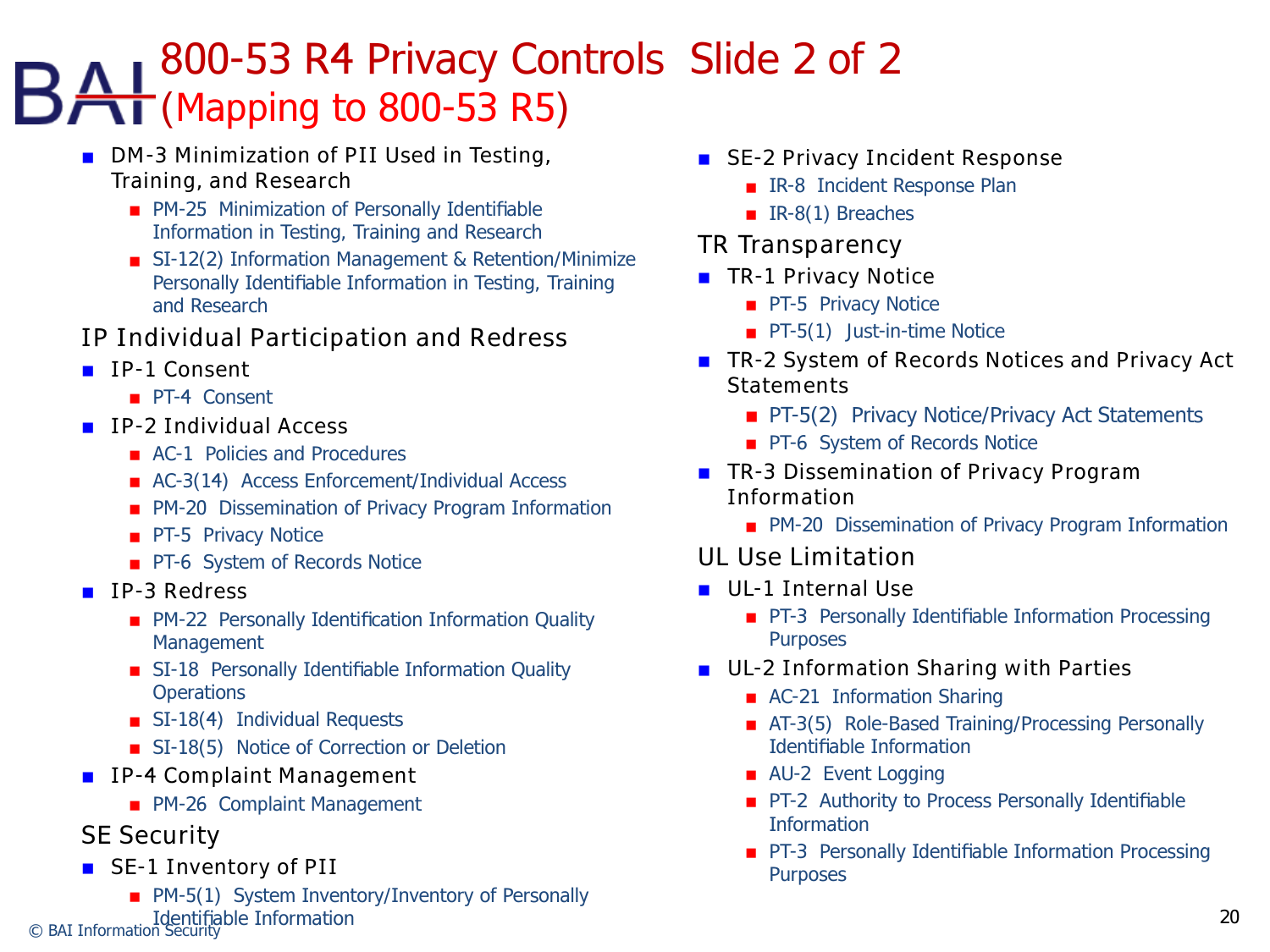

# 800-53 R4 Privacy Controls  Slide 2 of 2 (Mapping to 800-53 R5)
DM-3 Minimization of PII Used in Testing, Training, and Research
PM-25  Minimization of Personally Identifiable Information in Testing, Training and Research
SI-12(2) Information Management & Retention/Minimize Personally Identifiable Information in Testing, Training and Research
IP Individual Participation and Redress
IP-1 Consent
PT-4  Consent
IP-2 Individual Access
AC-1  Policies and Procedures
AC-3(14)  Access Enforcement/Individual Access
PM-20  Dissemination of Privacy Program Information
PT-5  Privacy Notice
PT-6  System of Records Notice
IP-3 Redress
PM-22  Personally Identification Information Quality Management
SI-18  Personally Identifiable Information Quality Operations
SI-18(4)  Individual Requests
SI-18(5)  Notice of Correction or Deletion
IP-4 Complaint Management
PM-26  Complaint Management
SE Security
SE-1 Inventory of PII
PM-5(1)  System Inventory/Inventory of Personally Identifiable Information

SE-2 Privacy Incident Response
IR-8  Incident Response Plan
IR-8(1) Breaches
TR Transparency
TR-1 Privacy Notice
PT-5  Privacy Notice
PT-5(1)  Just-in-time Notice
TR-2 System of Records Notices and Privacy Act Statements
PT-5(2)  Privacy Notice/Privacy Act Statements
PT-6  System of Records Notice
TR-3 Dissemination of Privacy Program Information
PM-20  Dissemination of Privacy Program Information
UL Use Limitation
UL-1 Internal Use
PT-3  Personally Identifiable Information Processing Purposes
UL-2 Information Sharing with Parties
AC-21  Information Sharing
AT-3(5)  Role-Based Training/Processing Personally Identifiable Information
AU-2  Event Logging
PT-2  Authority to Process Personally Identifiable Information
PT-3  Personally Identifiable Information Processing Purposes